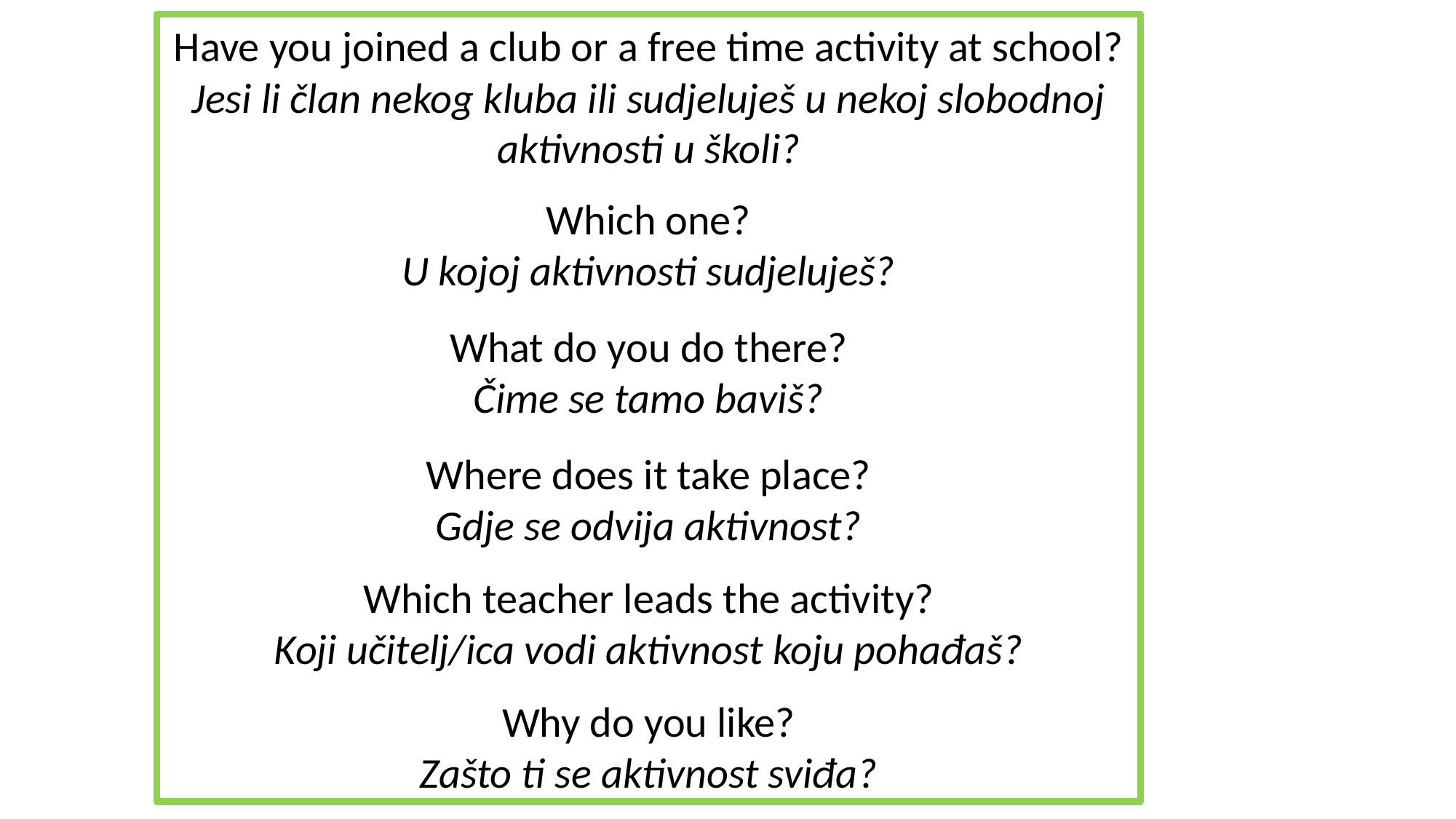

Have you joined a club or a free time activity at school?
Jesi li član nekog kluba ili sudjeluješ u nekoj slobodnoj aktivnosti u školi?

Which one?
U kojoj aktivnosti sudjeluješ?

What do you do there?
Čime se tamo baviš?

Where does it take place?
Gdje se odvija aktivnost?

Which teacher leads the activity?
Koji učitelj/ica vodi aktivnost koju pohađaš?

Why do you like?
Zašto ti se aktivnost sviđa?